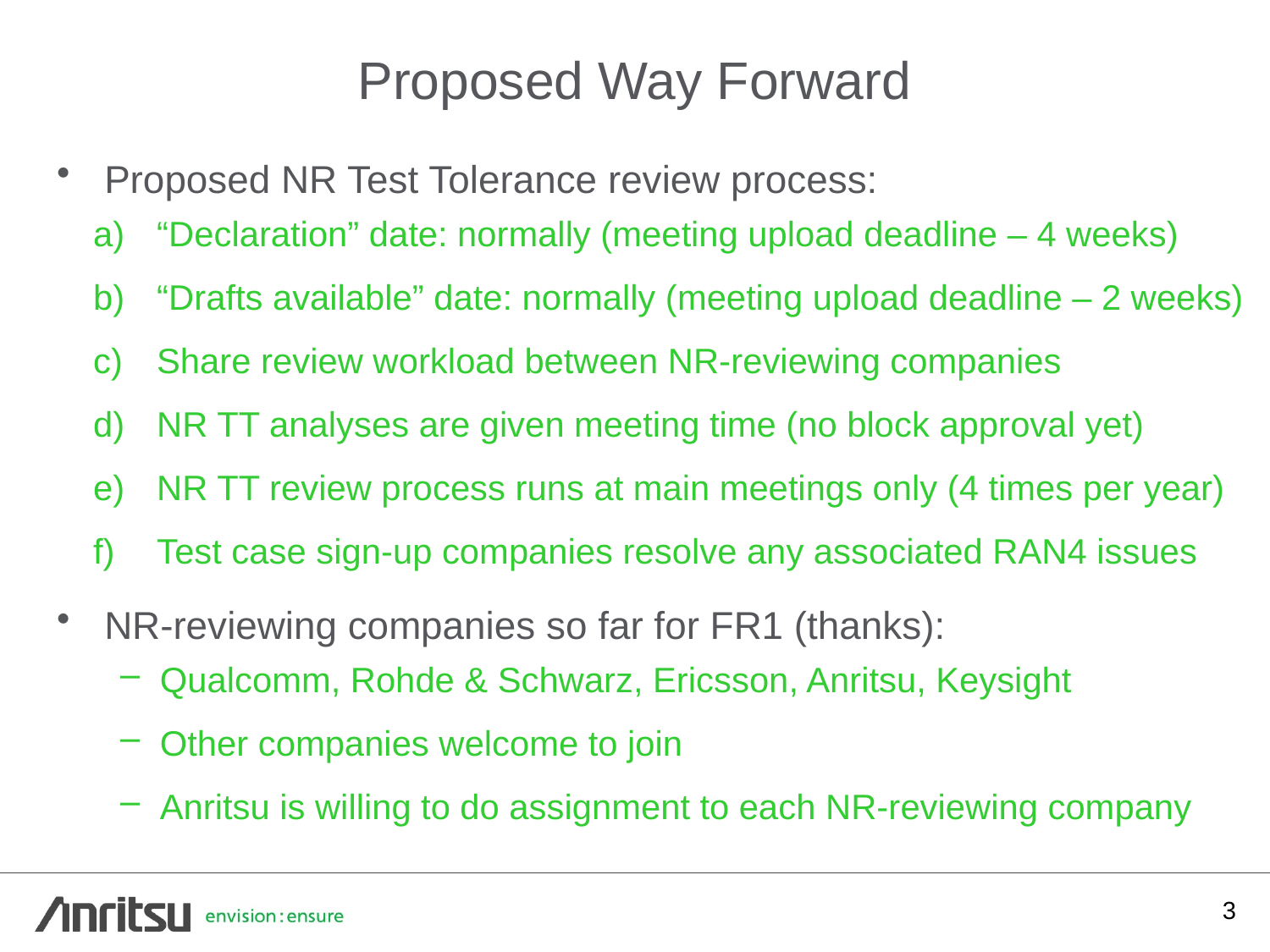

# Proposed Way Forward
Proposed NR Test Tolerance review process:
“Declaration” date: normally (meeting upload deadline – 4 weeks)
“Drafts available” date: normally (meeting upload deadline – 2 weeks)
Share review workload between NR-reviewing companies
NR TT analyses are given meeting time (no block approval yet)
NR TT review process runs at main meetings only (4 times per year)
Test case sign-up companies resolve any associated RAN4 issues
NR-reviewing companies so far for FR1 (thanks):
Qualcomm, Rohde & Schwarz, Ericsson, Anritsu, Keysight
Other companies welcome to join
Anritsu is willing to do assignment to each NR-reviewing company

3